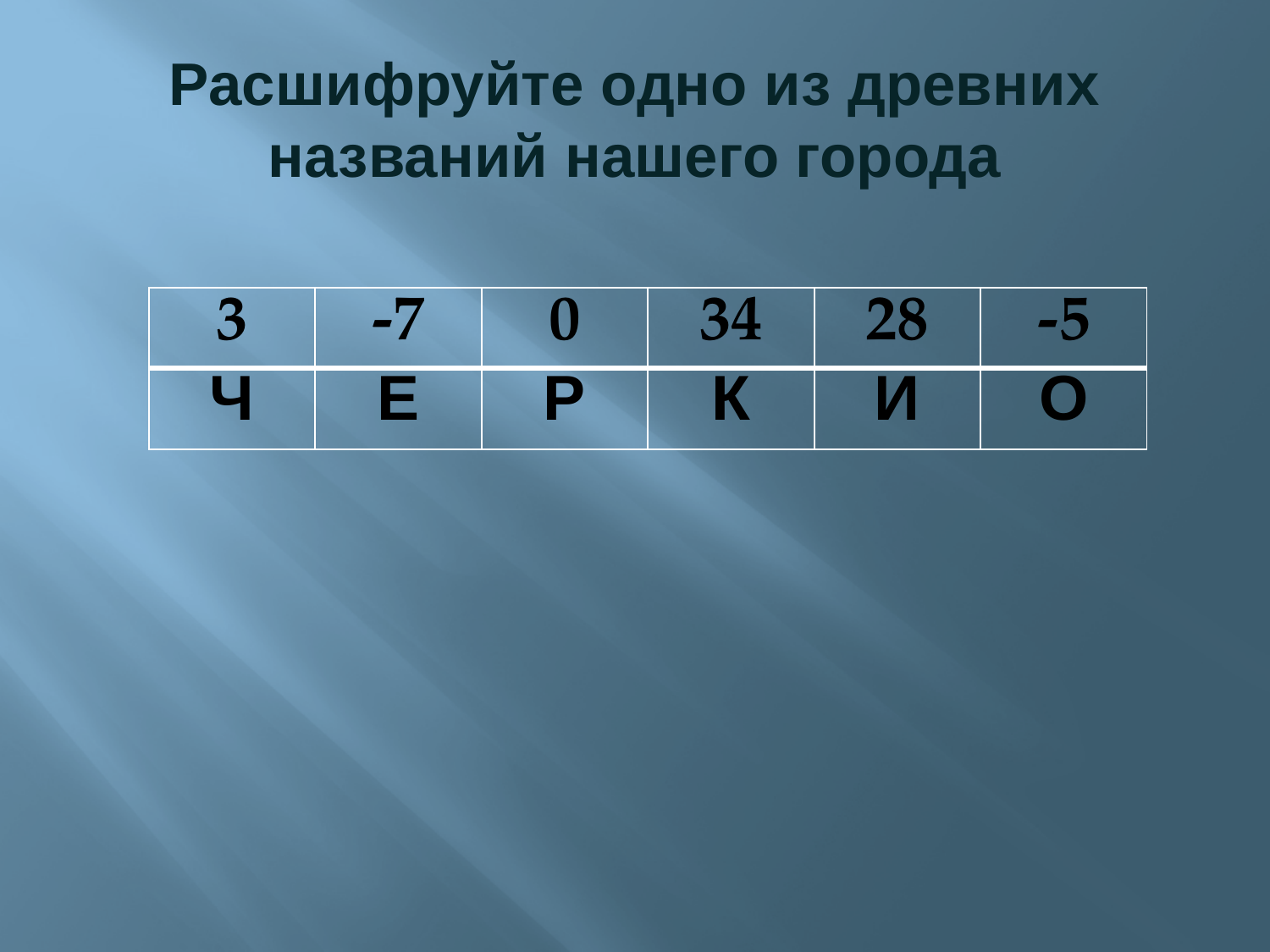

# Расшифруйте одно из древних названий нашего города
| 3 | -7 | 0 | 34 | 28 | -5 |
| --- | --- | --- | --- | --- | --- |
| Ч | Е | Р | К | И | О |